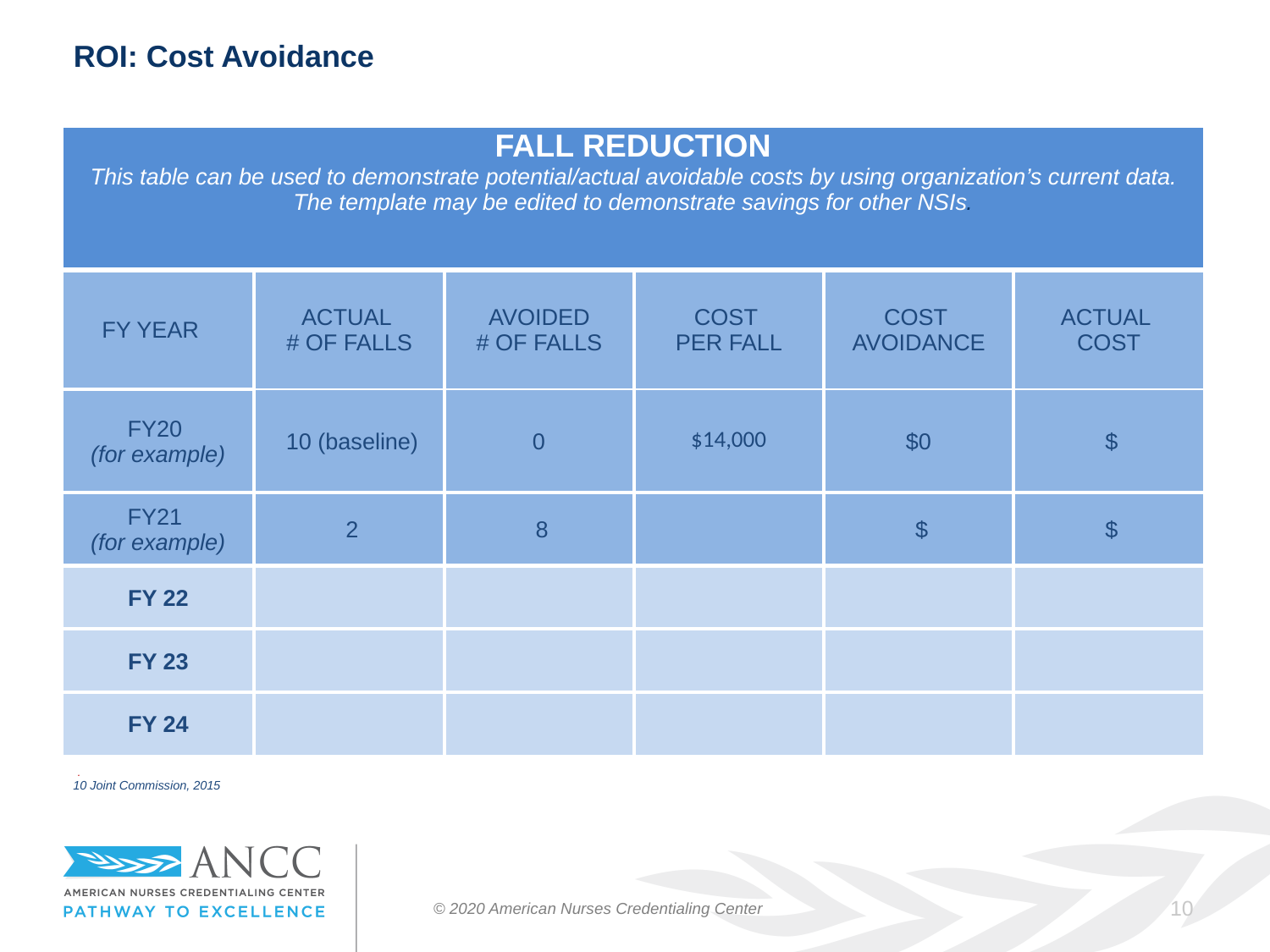

# ROI: Cost Avoidance
| FALL REDUCTION This table can be used to demonstrate potential/actual avoidable costs by using organization’s current data. The template may be edited to demonstrate savings for other NSIs. |  |  |  |  |  |
| --- | --- | --- | --- | --- | --- |
| FY YEAR | ACTUAL # OF FALLS | AVOIDED # OF FALLS | COST PER FALL | COST AVOIDANCE | ACTUAL COST |
| FY20 (for example) | 10 (baseline) | 0 | $14,000 | $0 | $ |
| FY21 (for example) | 2 | 8 |  | $ | $ |
| FY 22 |  |  |  |  |  |
| FY 23 |  |  |  |  |  |
| FY 24 |  |  |  |  |  |
.
10 Joint Commission, 2015
© 2020 American Nurses Credentialing Center
10